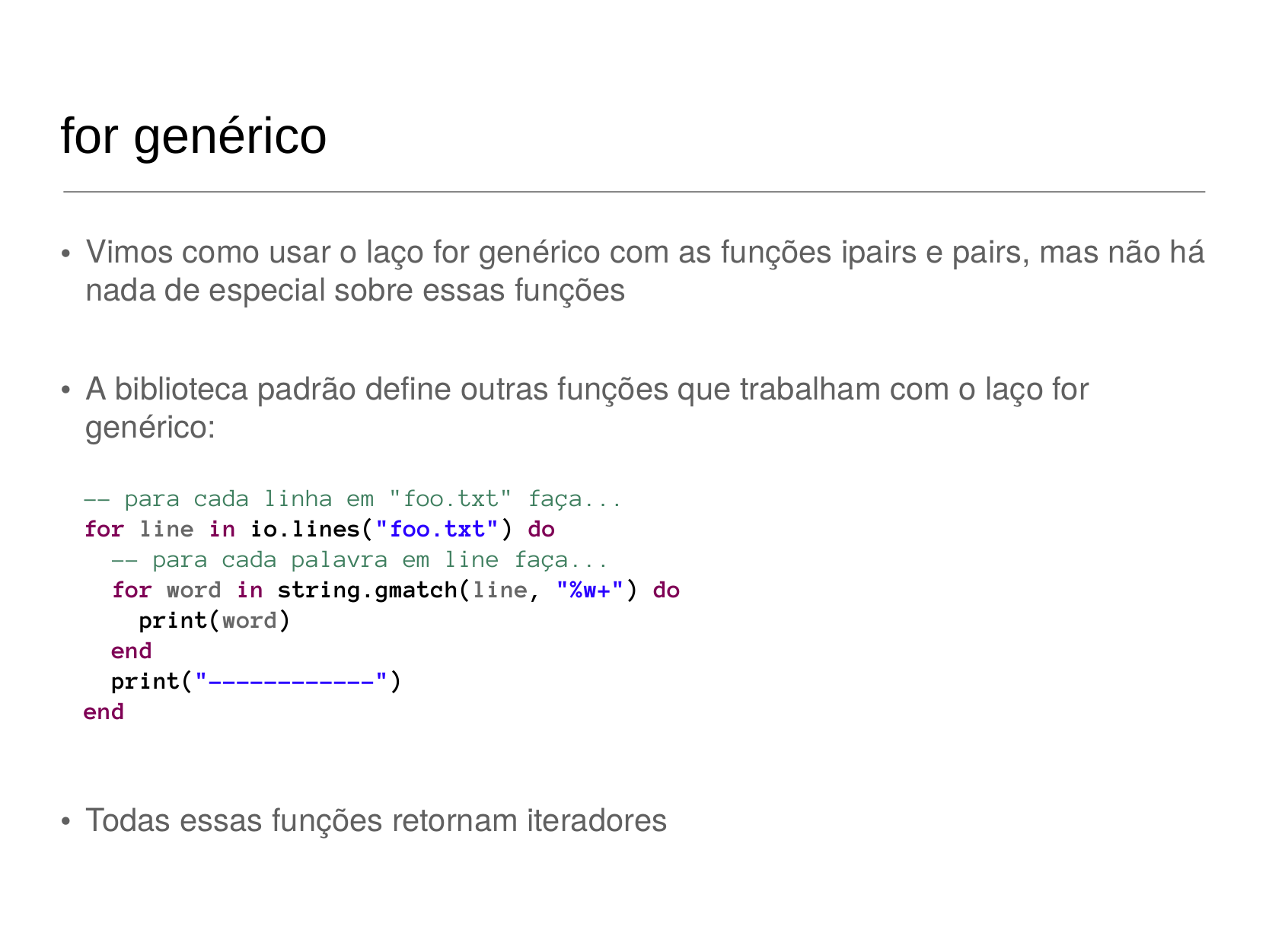

# for genérico
Vimos como usar o laço for genérico com as funções ipairs e pairs, mas não há nada de especial sobre essas funções
A biblioteca padrão define outras funções que trabalham com o laço for genérico:

Todas essas funções retornam iteradores

-- para cada linha em "foo.txt" faça...
for line in io.lines("foo.txt") do
  -- para cada palavra em line faça...
  for word in string.gmatch(line, "%w+") do
    print(word)
  end
  print("------------")
end